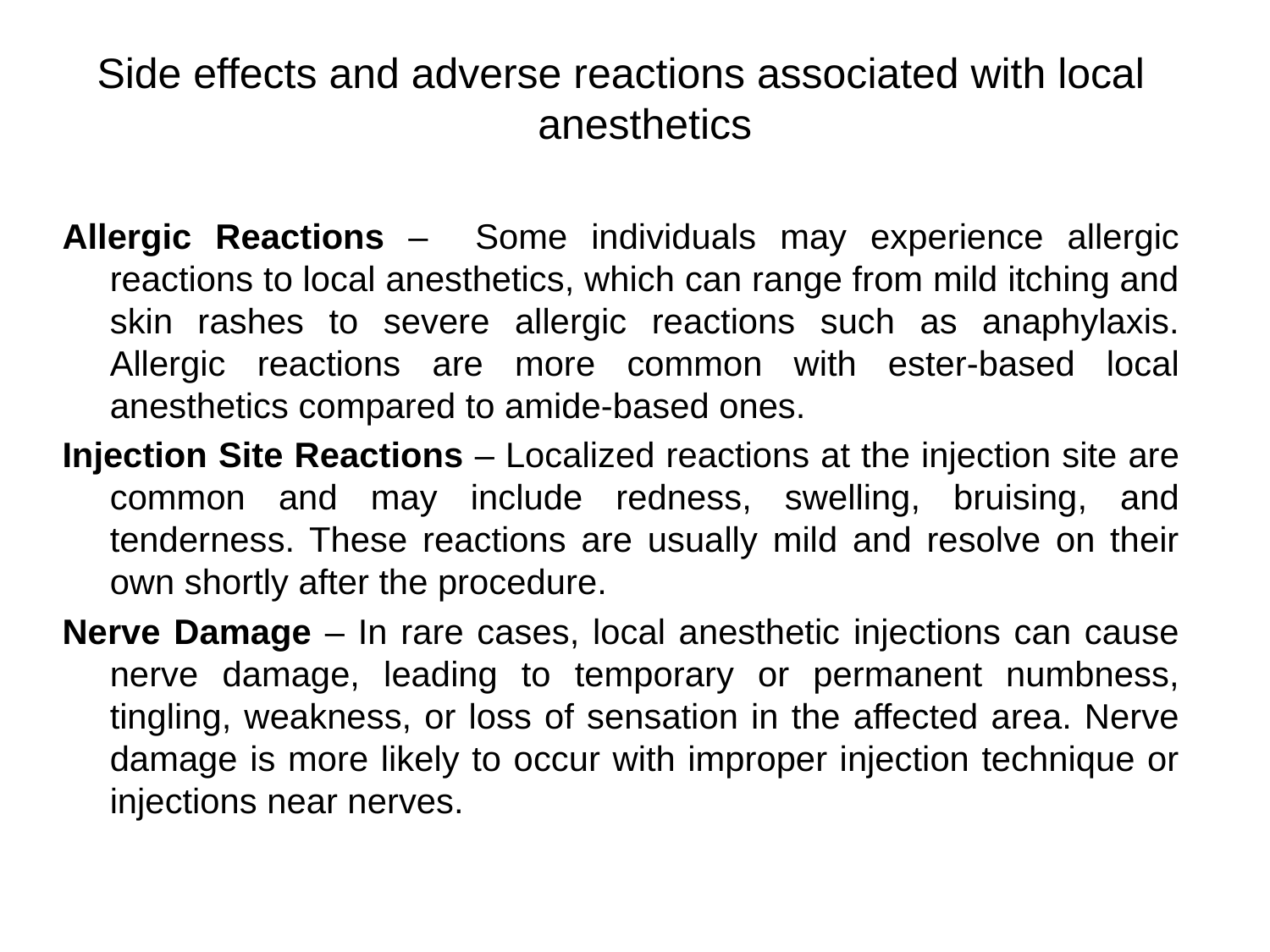

Side effects and adverse reactions associated with local anesthetics

Allergic Reactions –  Some individuals may experience allergic reactions to local anesthetics, which can range from mild itching and skin rashes to severe allergic reactions such as anaphylaxis. Allergic reactions are more common with ester-based local anesthetics compared to amide-based ones.
Injection Site Reactions – Localized reactions at the injection site are common and may include redness, swelling, bruising, and tenderness. These reactions are usually mild and resolve on their own shortly after the procedure.
Nerve Damage – In rare cases, local anesthetic injections can cause nerve damage, leading to temporary or permanent numbness, tingling, weakness, or loss of sensation in the affected area. Nerve damage is more likely to occur with improper injection technique or injections near nerves.